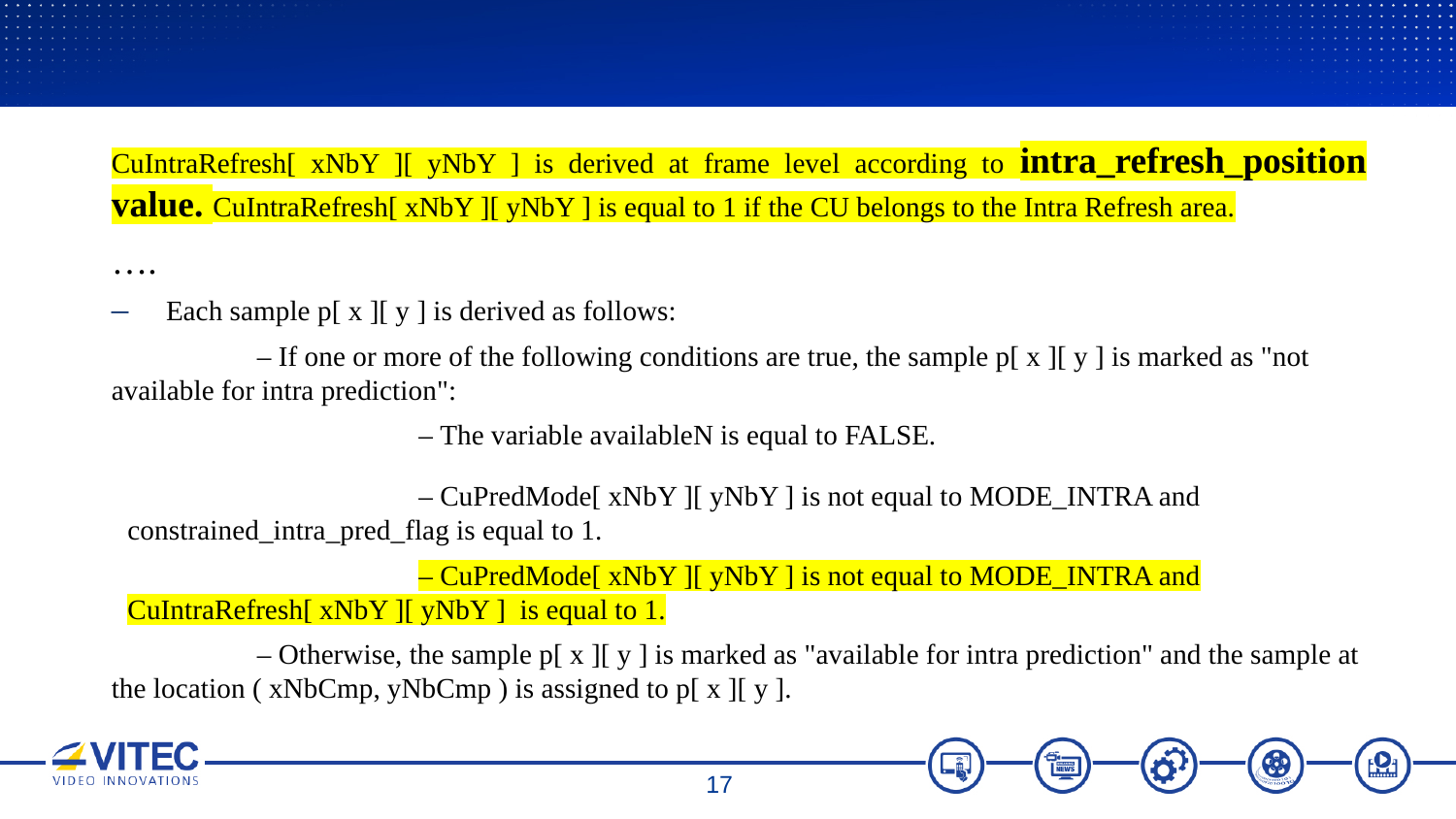

CuIntraRefresh[ xNbY ][ yNbY ] is derived at frame level according to intra_refresh_position value. CuIntraRefresh[ xNbY ][ yNbY ] is equal to 1 if the CU belongs to the Intra Refresh area.
….
Each sample p[ x ][ y ] is derived as follows:
	– If one or more of the following conditions are true, the sample p[ x ][ y ] is marked as "not available for intra prediction":
		– The variable availableN is equal to FALSE.
		– CuPredMode[ xNbY ][ yNbY ] is not equal to MODE_INTRA and constrained_intra_pred_flag is equal to 1.
		– CuPredMode[ xNbY ][ yNbY ] is not equal to MODE_INTRA and CuIntraRefresh[ xNbY ][ yNbY ]  is equal to 1.
	– Otherwise, the sample p[ x ][ y ] is marked as "available for intra prediction" and the sample at the location ( xNbCmp, yNbCmp ) is assigned to p[ x ][ y ].

17